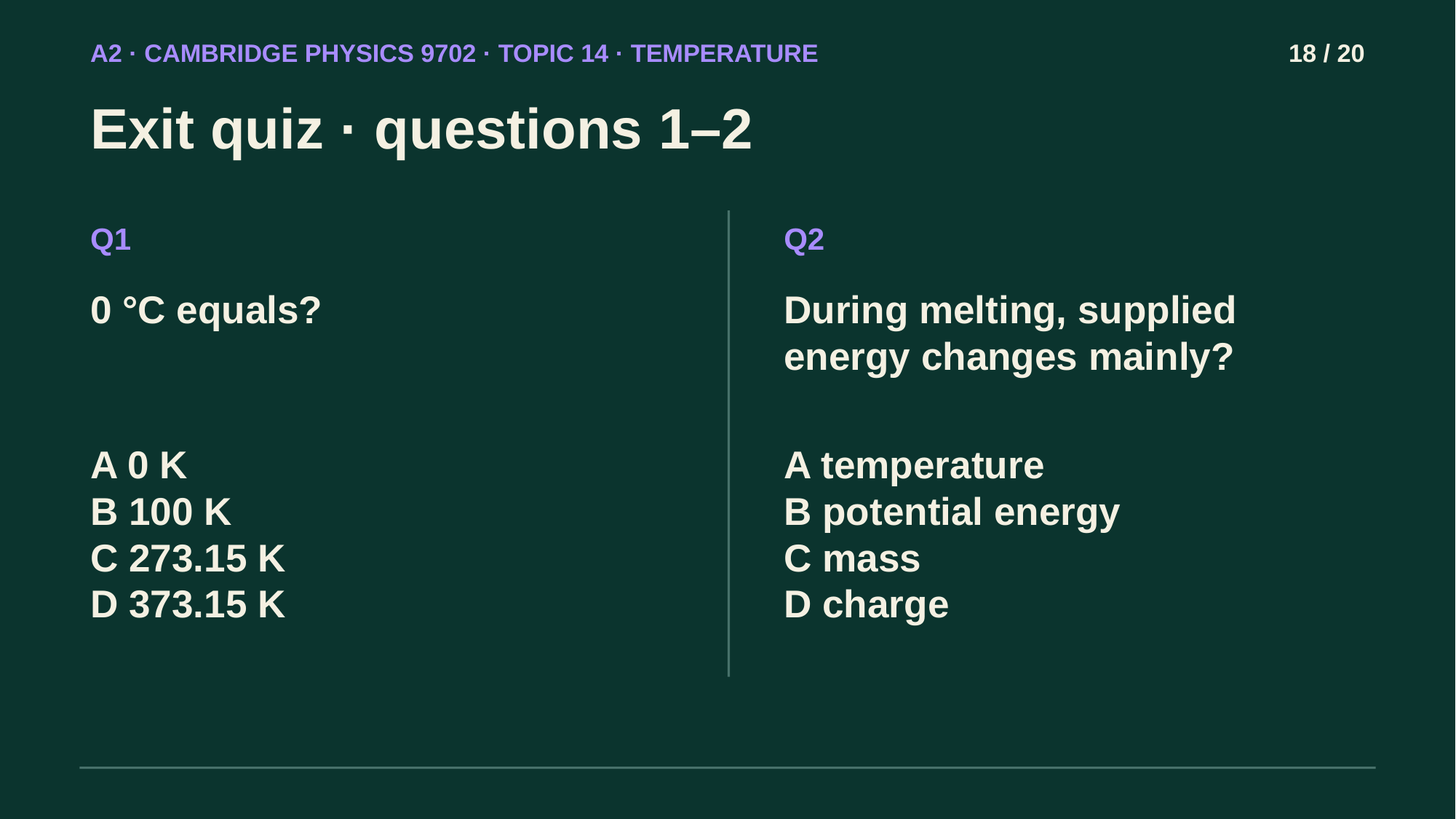

A2 · CAMBRIDGE PHYSICS 9702 · TOPIC 14 · TEMPERATURE
18 / 20
Exit quiz · questions 1–2

Q1
Q2
0 °C equals?
During melting, supplied energy changes mainly?
A 0 K
B 100 K
C 273.15 K
D 373.15 K
A temperature
B potential energy
C mass
D charge